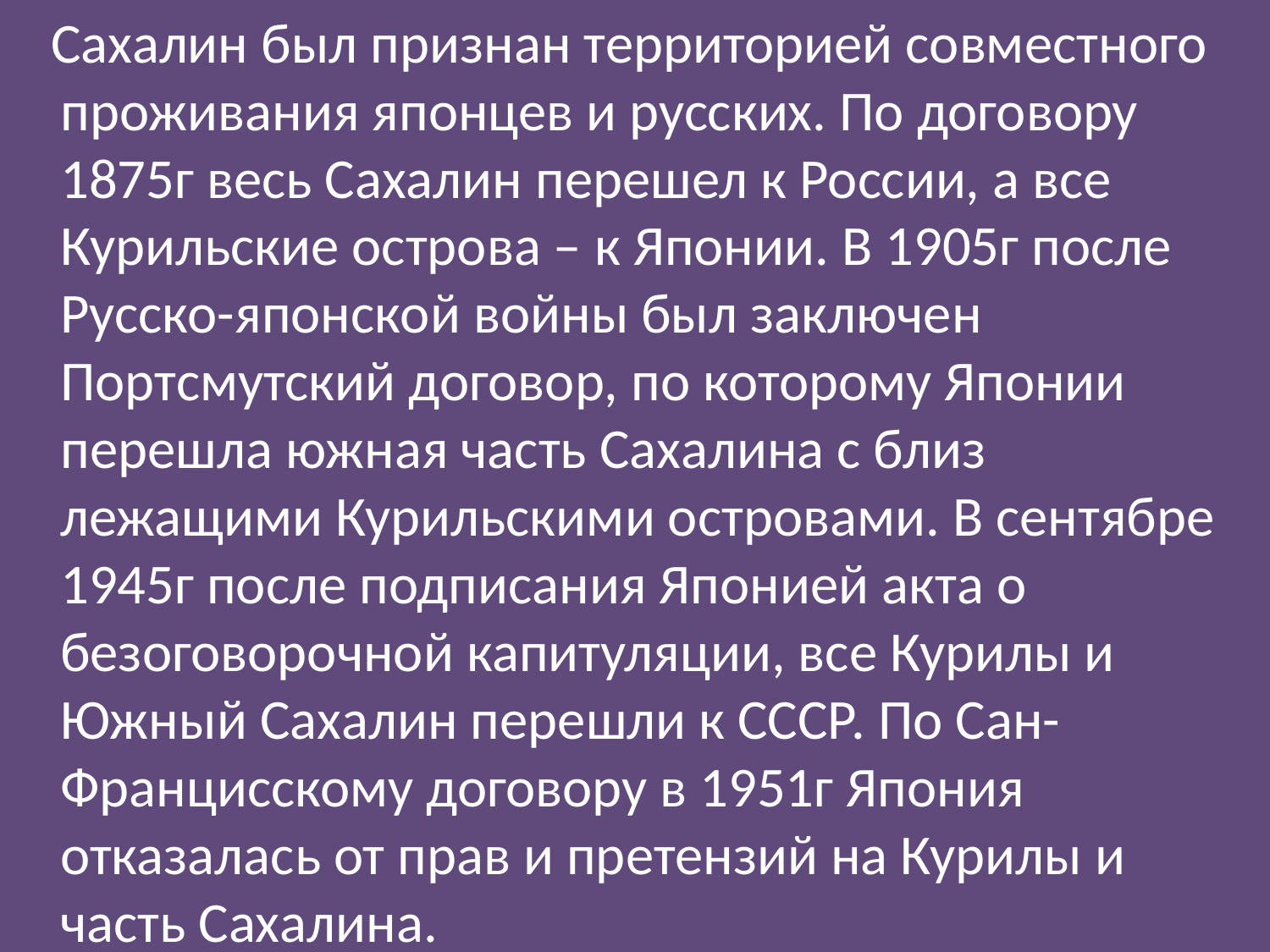

Сахалин был признан территорией совместного проживания японцев и русских. По договору 1875г весь Сахалин перешел к России, а все Курильские острова – к Японии. В 1905г после Русско-японской войны был заключен Портсмутский договор, по которому Японии перешла южная часть Сахалина с близ лежащими Курильскими островами. В сентябре 1945г после подписания Японией акта о безоговорочной капитуляции, все Курилы и Южный Сахалин перешли к СССР. По Сан-Францисскому договору в 1951г Япония отказалась от прав и претензий на Курилы и часть Сахалина.